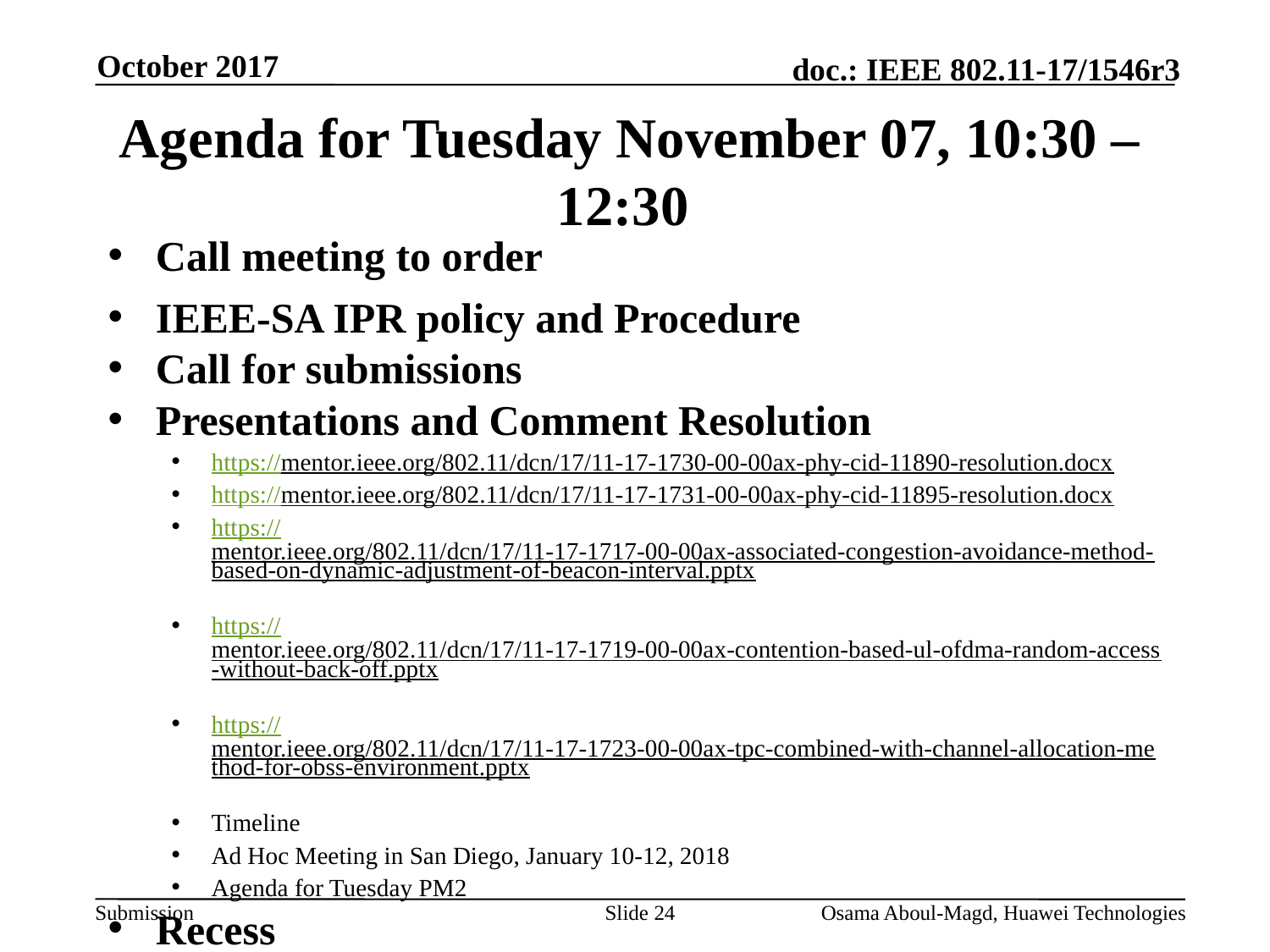

October 2017
# Agenda for Tuesday November 07, 10:30 – 12:30
Call meeting to order
IEEE-SA IPR policy and Procedure
Call for submissions
Presentations and Comment Resolution
https://mentor.ieee.org/802.11/dcn/17/11-17-1730-00-00ax-phy-cid-11890-resolution.docx
https://mentor.ieee.org/802.11/dcn/17/11-17-1731-00-00ax-phy-cid-11895-resolution.docx
https://mentor.ieee.org/802.11/dcn/17/11-17-1717-00-00ax-associated-congestion-avoidance-method-based-on-dynamic-adjustment-of-beacon-interval.pptx
https://mentor.ieee.org/802.11/dcn/17/11-17-1719-00-00ax-contention-based-ul-ofdma-random-access-without-back-off.pptx
https://mentor.ieee.org/802.11/dcn/17/11-17-1723-00-00ax-tpc-combined-with-channel-allocation-method-for-obss-environment.pptx
Timeline
Ad Hoc Meeting in San Diego, January 10-12, 2018
Agenda for Tuesday PM2
Recess
Slide 24
Osama Aboul-Magd, Huawei Technologies